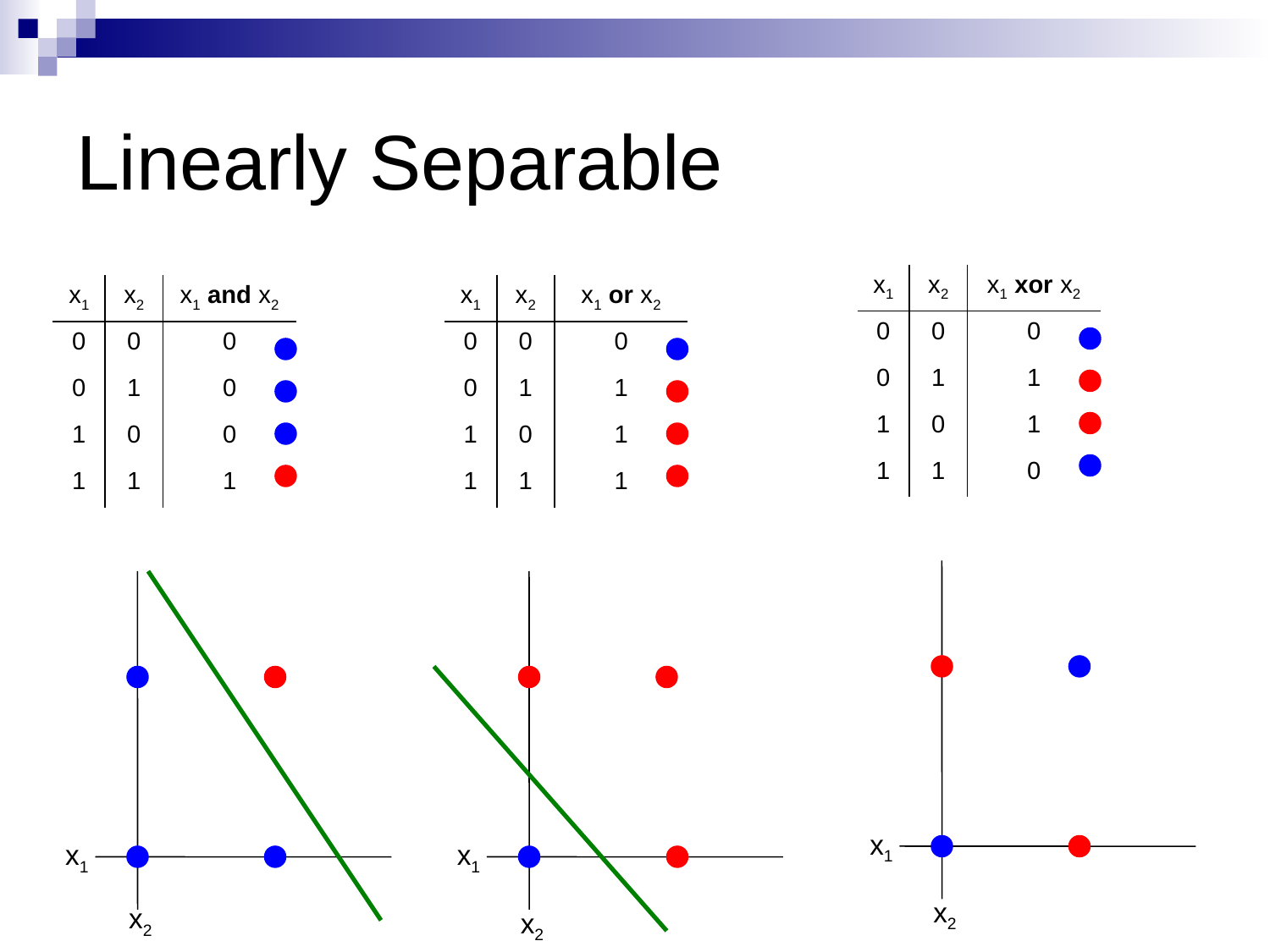

# Linearly Separable
| x1 | x2 | x1 xor x2 |
| --- | --- | --- |
| 0 | 0 | 0 |
| 0 | 1 | 1 |
| 1 | 0 | 1 |
| 1 | 1 | 0 |
| x1 | x2 | x1 and x2 |
| --- | --- | --- |
| 0 | 0 | 0 |
| 0 | 1 | 0 |
| 1 | 0 | 0 |
| 1 | 1 | 1 |
| x1 | x2 | x1 or x2 |
| --- | --- | --- |
| 0 | 0 | 0 |
| 0 | 1 | 1 |
| 1 | 0 | 1 |
| 1 | 1 | 1 |

x1
x1
x1

x2
x2
x2